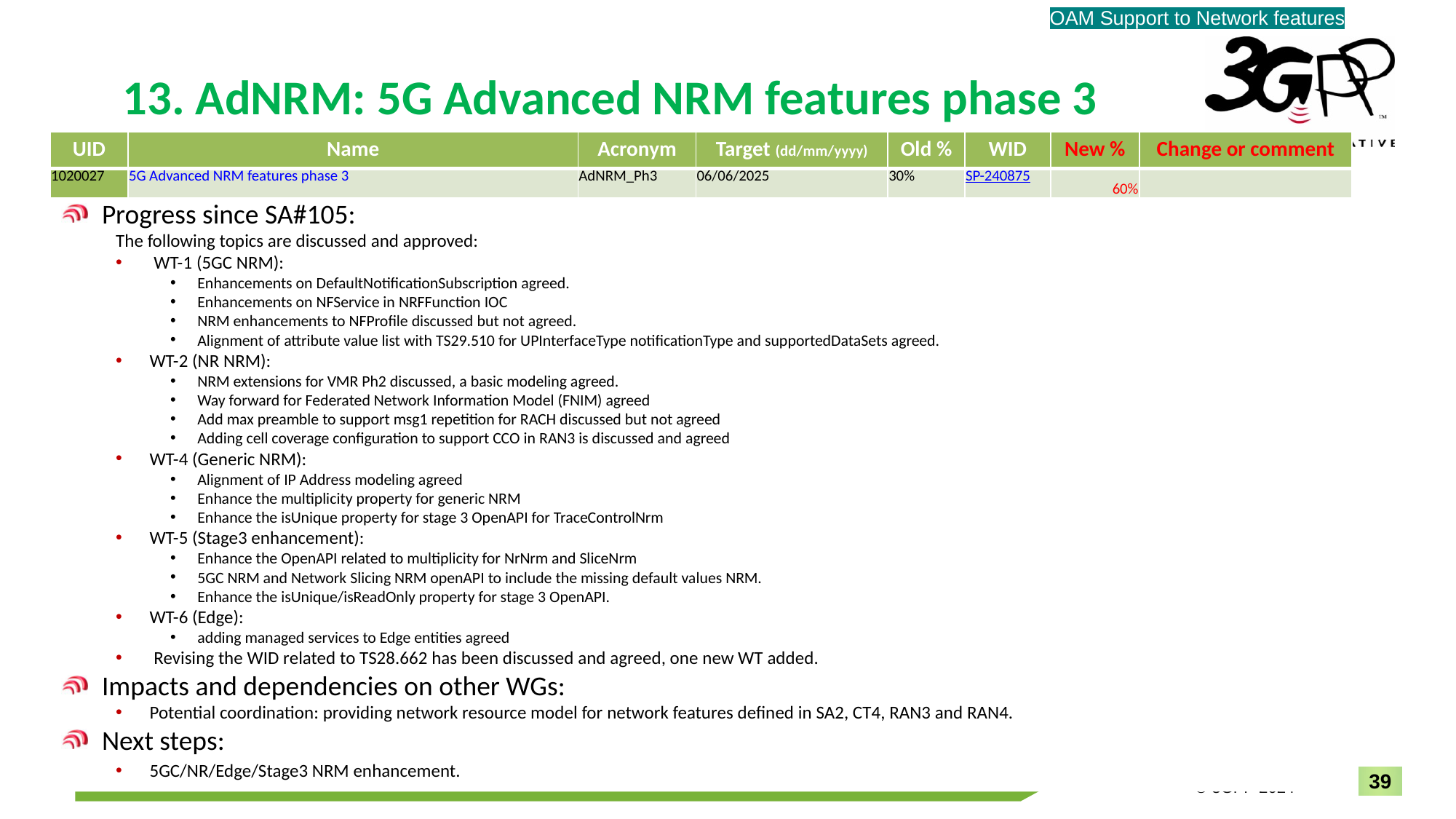

OAM Support to Network features
# 13. AdNRM: 5G Advanced NRM features phase 3
| UID | Name | Acronym | Target (dd/mm/yyyy) | Old % | WID | New % | Change or comment |
| --- | --- | --- | --- | --- | --- | --- | --- |
| 1020027 | 5G Advanced NRM features phase 3 | AdNRM\_Ph3 | 06/06/2025 | 30% | SP-240875 | 60% |  |
Progress since SA#105:
The following topics are discussed and approved:
 WT-1 (5GC NRM):
Enhancements on DefaultNotificationSubscription agreed.
Enhancements on NFService in NRFFunction IOC
NRM enhancements to NFProfile discussed but not agreed.
Alignment of attribute value list with TS29.510 for UPInterfaceType notificationType and supportedDataSets agreed.
WT-2 (NR NRM):
NRM extensions for VMR Ph2 discussed, a basic modeling agreed.
Way forward for Federated Network Information Model (FNIM) agreed
Add max preamble to support msg1 repetition for RACH discussed but not agreed
Adding cell coverage configuration to support CCO in RAN3 is discussed and agreed
WT-4 (Generic NRM):
Alignment of IP Address modeling agreed
Enhance the multiplicity property for generic NRM
Enhance the isUnique property for stage 3 OpenAPI for TraceControlNrm
WT-5 (Stage3 enhancement):
Enhance the OpenAPI related to multiplicity for NrNrm and SliceNrm
5GC NRM and Network Slicing NRM openAPI to include the missing default values NRM.
Enhance the isUnique/isReadOnly property for stage 3 OpenAPI.
WT-6 (Edge):
adding managed services to Edge entities agreed
 Revising the WID related to TS28.662 has been discussed and agreed, one new WT added.
Impacts and dependencies on other WGs:
Potential coordination: providing network resource model for network features defined in SA2, CT4, RAN3 and RAN4.
Next steps:
5GC/NR/Edge/Stage3 NRM enhancement.